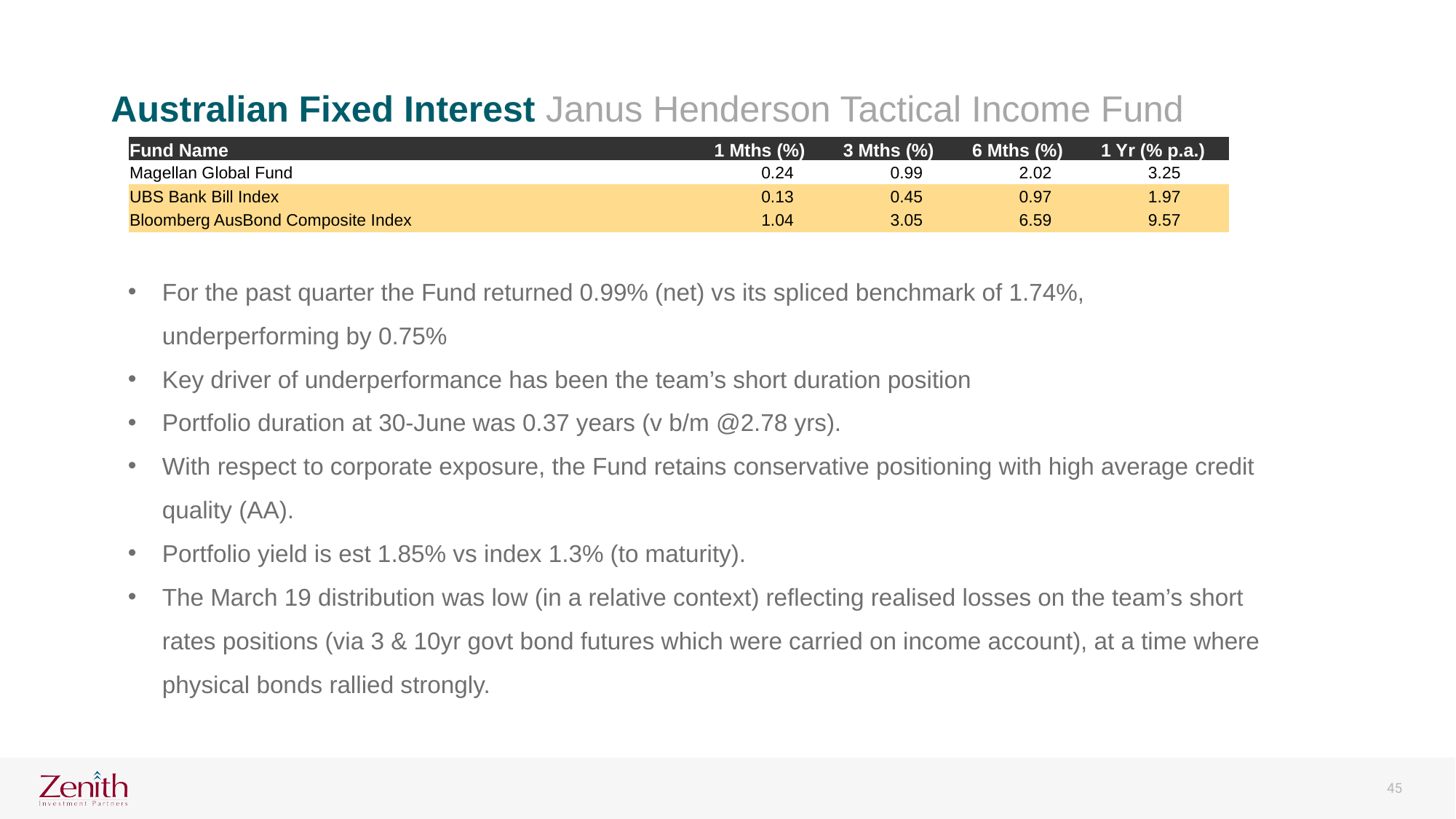

Australian Fixed Interest Janus Henderson Tactical Income Fund
| Fund Name | 1 Mths (%) | 3 Mths (%) | 6 Mths (%) | 1 Yr (% p.a.) |
| --- | --- | --- | --- | --- |
| Magellan Global Fund | 0.24 | 0.99 | 2.02 | 3.25 |
| UBS Bank Bill Index | 0.13 | 0.45 | 0.97 | 1.97 |
| Bloomberg AusBond Composite Index | 1.04 | 3.05 | 6.59 | 9.57 |
For the past quarter the Fund returned 0.99% (net) vs its spliced benchmark of 1.74%, underperforming by 0.75%
Key driver of underperformance has been the team’s short duration position
Portfolio duration at 30-June was 0.37 years (v b/m @2.78 yrs).
With respect to corporate exposure, the Fund retains conservative positioning with high average credit quality (AA).
Portfolio yield is est 1.85% vs index 1.3% (to maturity).
The March 19 distribution was low (in a relative context) reflecting realised losses on the team’s short rates positions (via 3 & 10yr govt bond futures which were carried on income account), at a time where physical bonds rallied strongly.